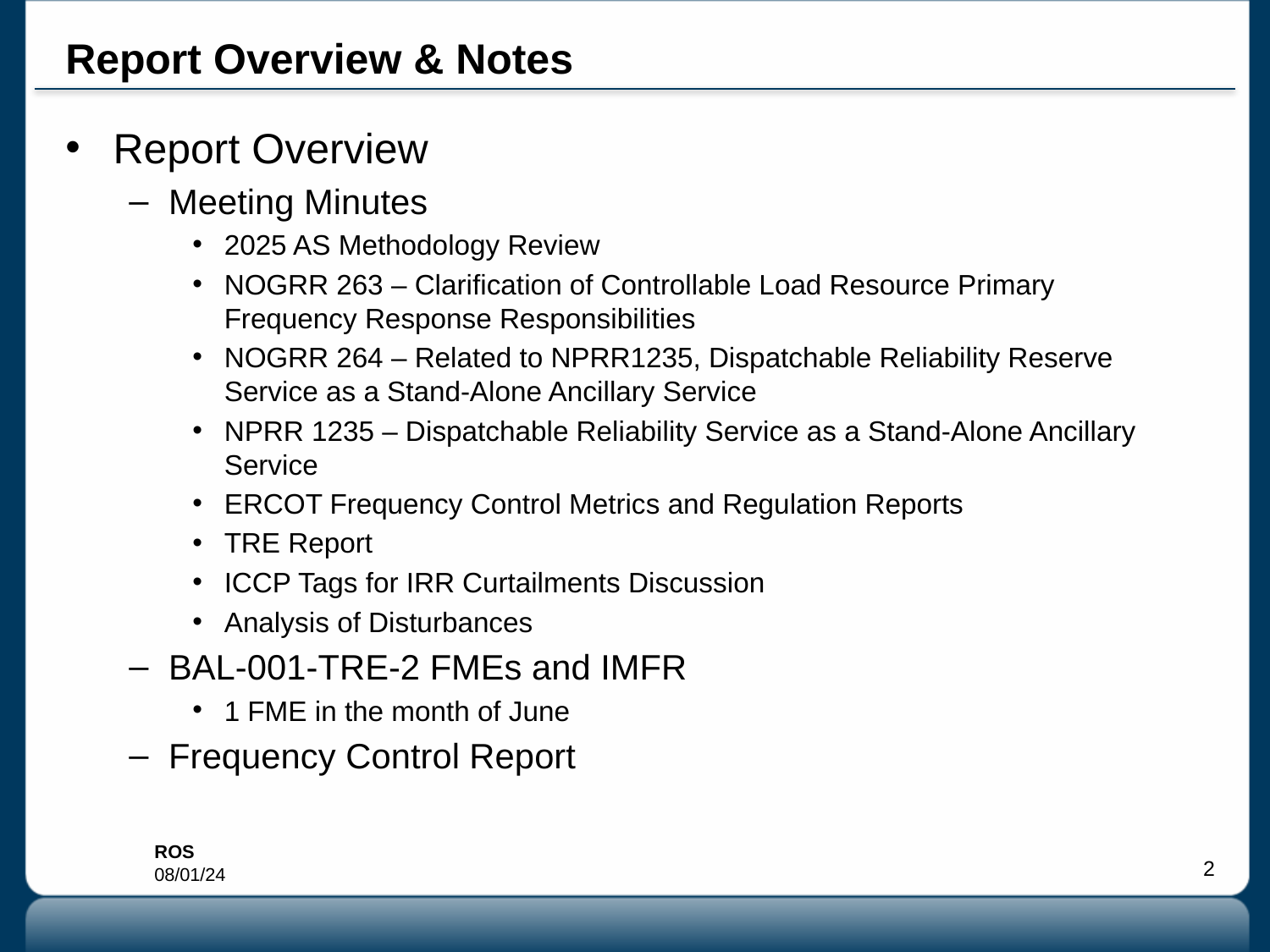

# Report Overview & Notes
Report Overview
Meeting Minutes
2025 AS Methodology Review
NOGRR 263 – Clarification of Controllable Load Resource Primary Frequency Response Responsibilities
NOGRR 264 – Related to NPRR1235, Dispatchable Reliability Reserve Service as a Stand-Alone Ancillary Service
NPRR 1235 – Dispatchable Reliability Service as a Stand-Alone Ancillary Service
ERCOT Frequency Control Metrics and Regulation Reports
TRE Report
ICCP Tags for IRR Curtailments Discussion
Analysis of Disturbances
BAL-001-TRE-2 FMEs and IMFR
1 FME in the month of June
Frequency Control Report